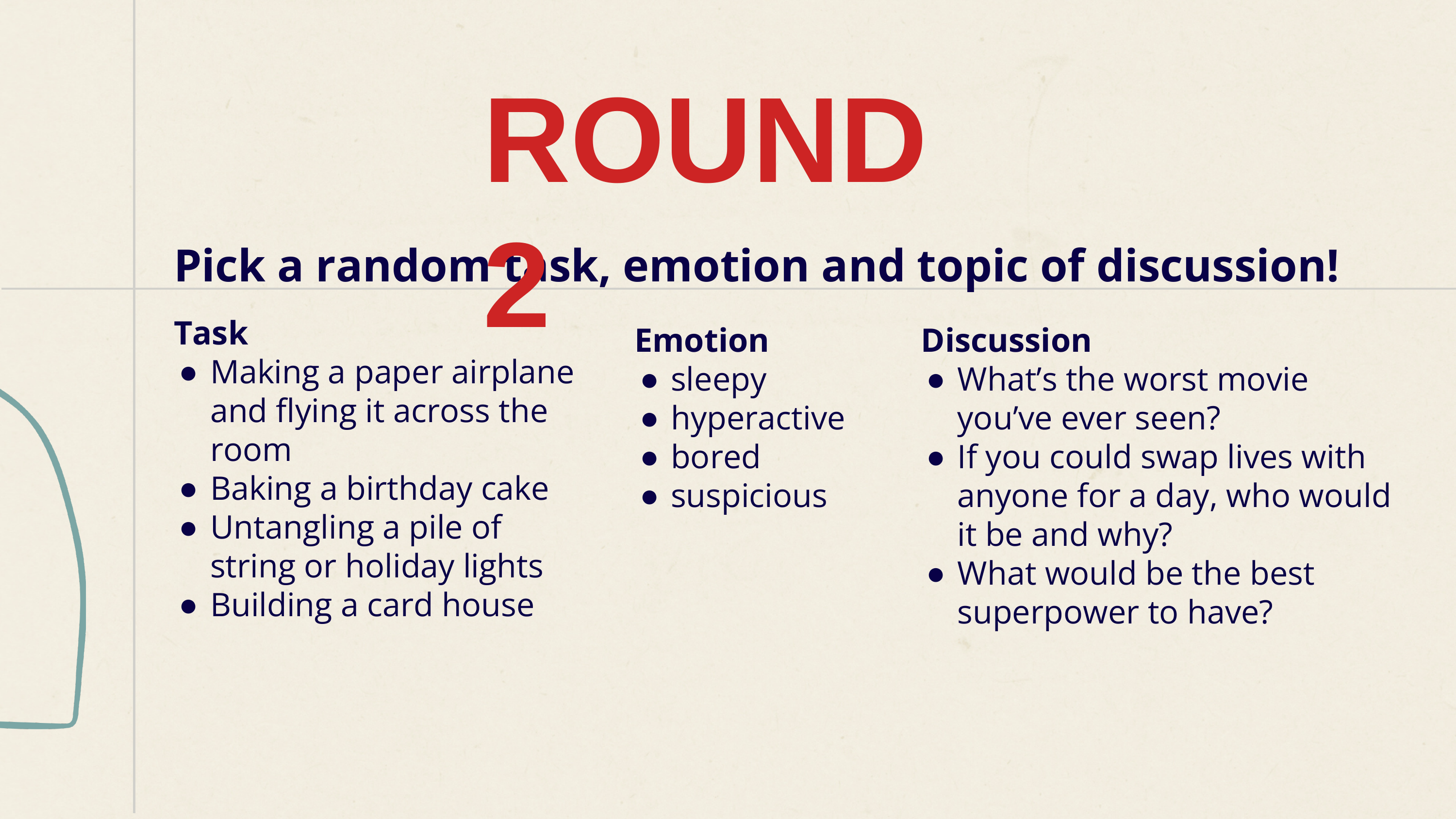

ROUND 2
Pick a random task, emotion and topic of discussion!
Task
Making a paper airplane and flying it across the room
Baking a birthday cake
Untangling a pile of string or holiday lights
Building a card house

Discussion
What’s the worst movie you’ve ever seen?
If you could swap lives with anyone for a day, who would it be and why?
What would be the best superpower to have?
Emotion
sleepy
hyperactive
bored
suspicious